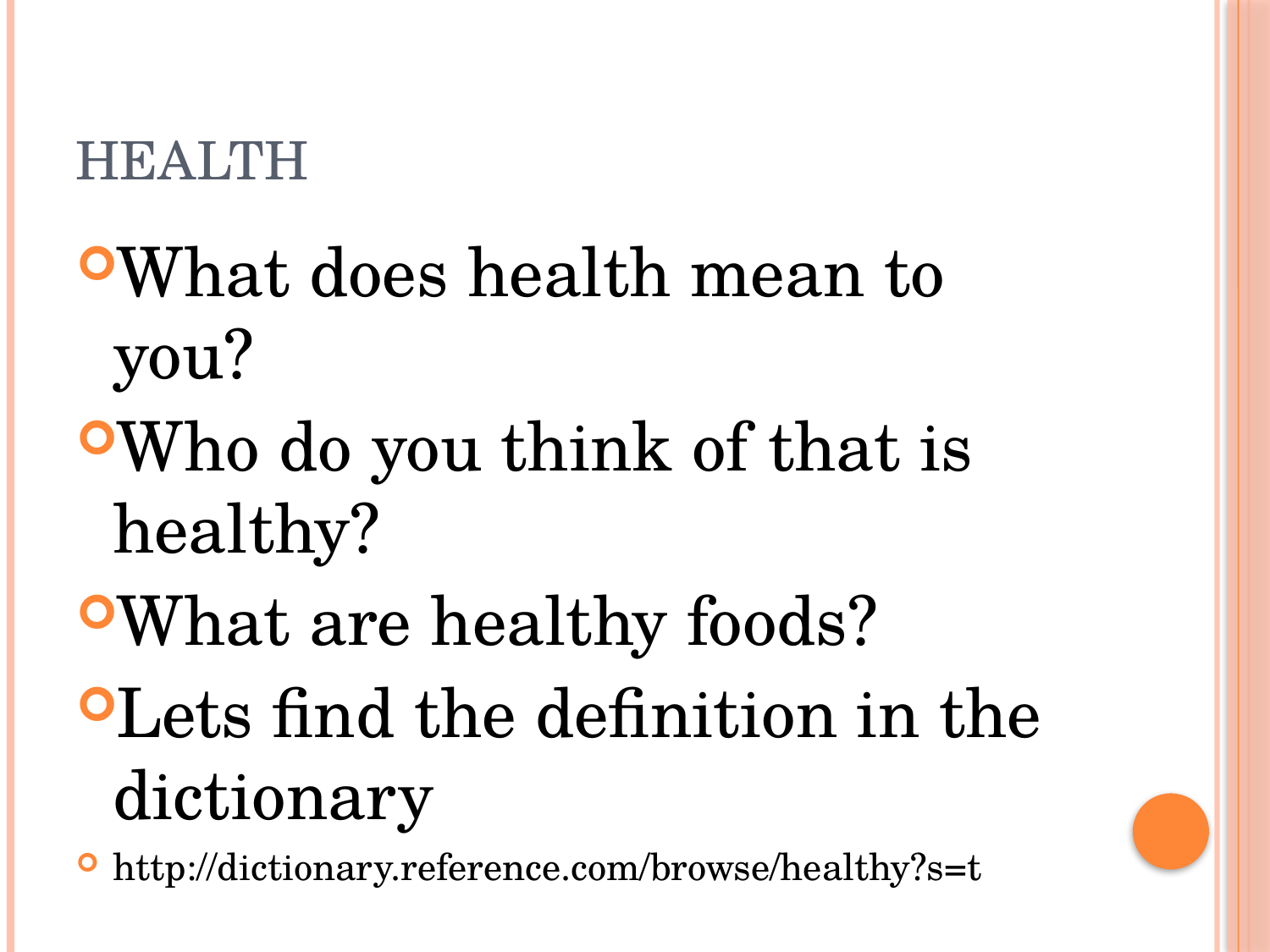

# Health
What does health mean to you?
Who do you think of that is healthy?
What are healthy foods?
Lets find the definition in the dictionary
http://dictionary.reference.com/browse/healthy?s=t